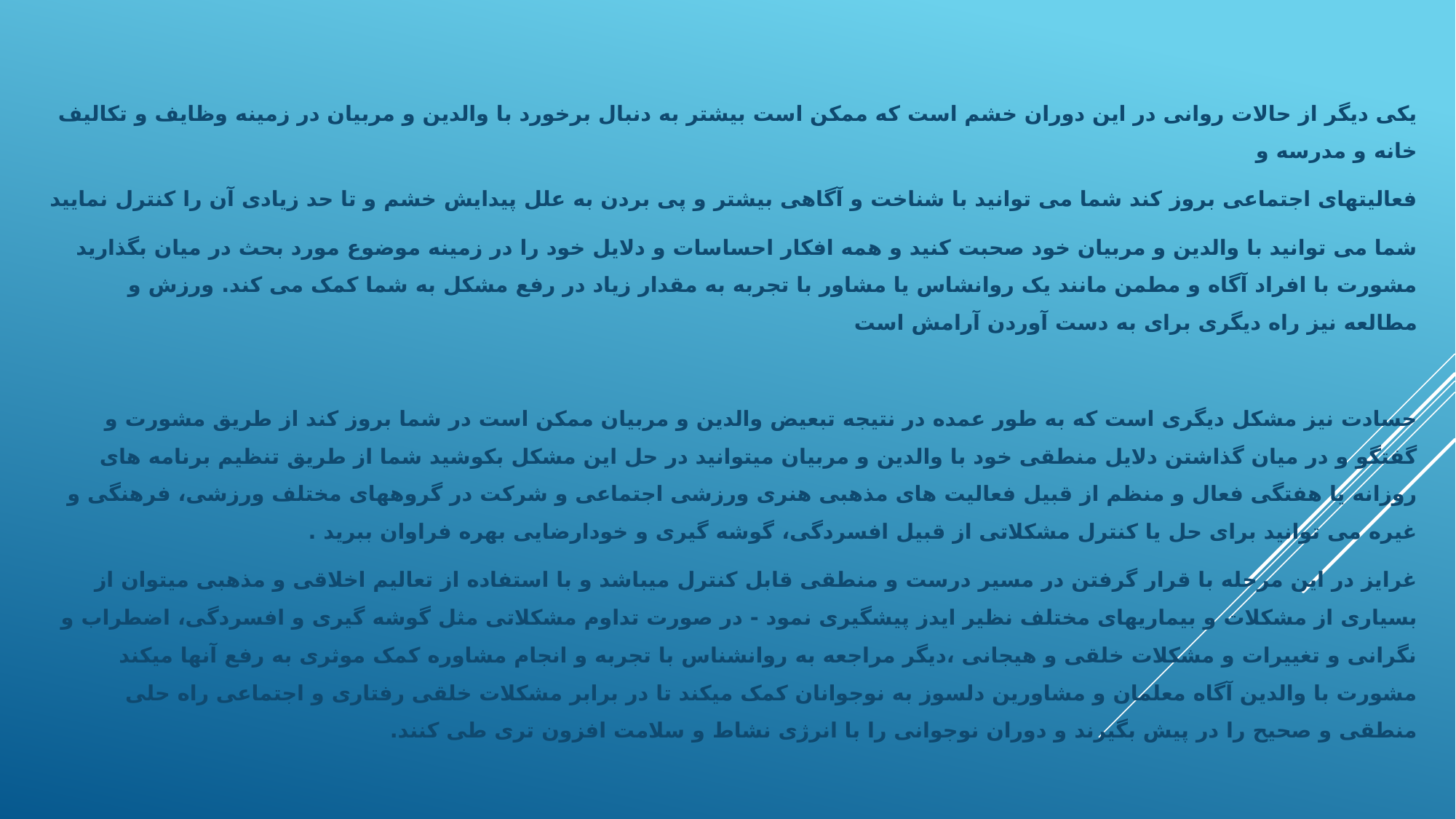

یکی دیگر از حالات روانی در این دوران خشم است که ممکن است بیشتر به دنبال برخورد با والدین و مربیان در زمینه وظایف و تکالیف خانه و مدرسه و
فعالیتهای اجتماعی بروز کند شما می توانید با شناخت و آگاهی بیشتر و پی بردن به علل پیدایش خشم و تا حد زیادی آن را کنترل نمایید
شما می توانید با والدین و مربیان خود صحبت کنید و همه افکار احساسات و دلایل خود را در زمینه موضوع مورد بحث در میان بگذارید مشورت با افراد آگاه و مطمن مانند یک روانشاس یا مشاور با تجربه به مقدار زیاد در رفع مشکل به شما کمک می کند. ورزش و مطالعه نیز راه دیگری برای به دست آوردن آرامش است

حسادت نیز مشکل دیگری است که به طور عمده در نتیجه تبعیض والدین و مربیان ممکن است در شما بروز کند از طریق مشورت و گفتگو و در میان گذاشتن دلایل منطقی خود با والدین و مربیان میتوانید در حل این مشکل بکوشید شما از طریق تنظیم برنامه های روزانه یا هفتگی فعال و منظم از قبیل فعالیت های مذهبی هنری ورزشی اجتماعی و شرکت در گروههای مختلف ورزشی، فرهنگی و غیره می توانید برای حل یا کنترل مشکلاتی از قبیل افسردگی، گوشه گیری و خودارضایی بهره فراوان ببرید .
غرایز در این مرحله با قرار گرفتن در مسیر درست و منطقی قابل کنترل میباشد و با استفاده از تعالیم اخلاقی و مذهبی میتوان از بسیاری از مشکلات و بیماریهای مختلف نظیر ایدز پیشگیری نمود - در صورت تداوم مشکلاتی مثل گوشه گیری و افسردگی، اضطراب و نگرانی و تغییرات و مشکلات خلقی و هیجانی ،دیگر مراجعه به روانشناس با تجربه و انجام مشاوره کمک موثری به رفع آنها میکند مشورت با والدین آگاه معلمان و مشاورین دلسوز به نوجوانان کمک میکند تا در برابر مشکلات خلقی رفتاری و اجتماعی راه حلی منطقی و صحیح را در پیش بگیرند و دوران نوجوانی را با انرژی نشاط و سلامت افزون تری طی کنند.